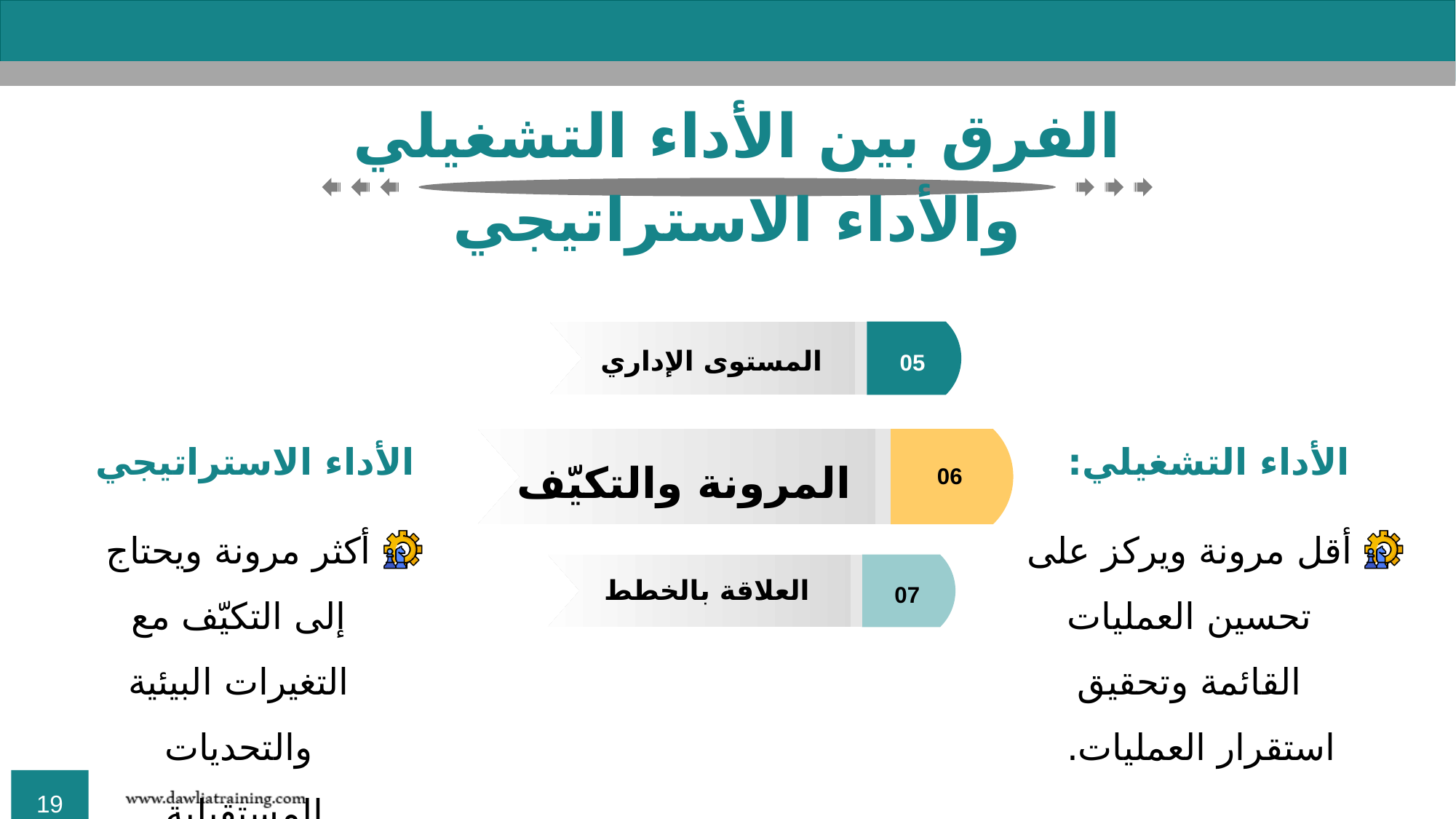

الفرق بين الأداء التشغيلي والأداء الاستراتيجي

05
المستوى الإداري
الأداء الاستراتيجي
الأداء التشغيلي:

06
المرونة والتكيّف
أكثر مرونة ويحتاج إلى التكيّف مع التغيرات البيئية والتحديات المستقبلية.
أقل مرونة ويركز على تحسين العمليات القائمة وتحقيق استقرار العمليات.

07
العلاقة بالخطط